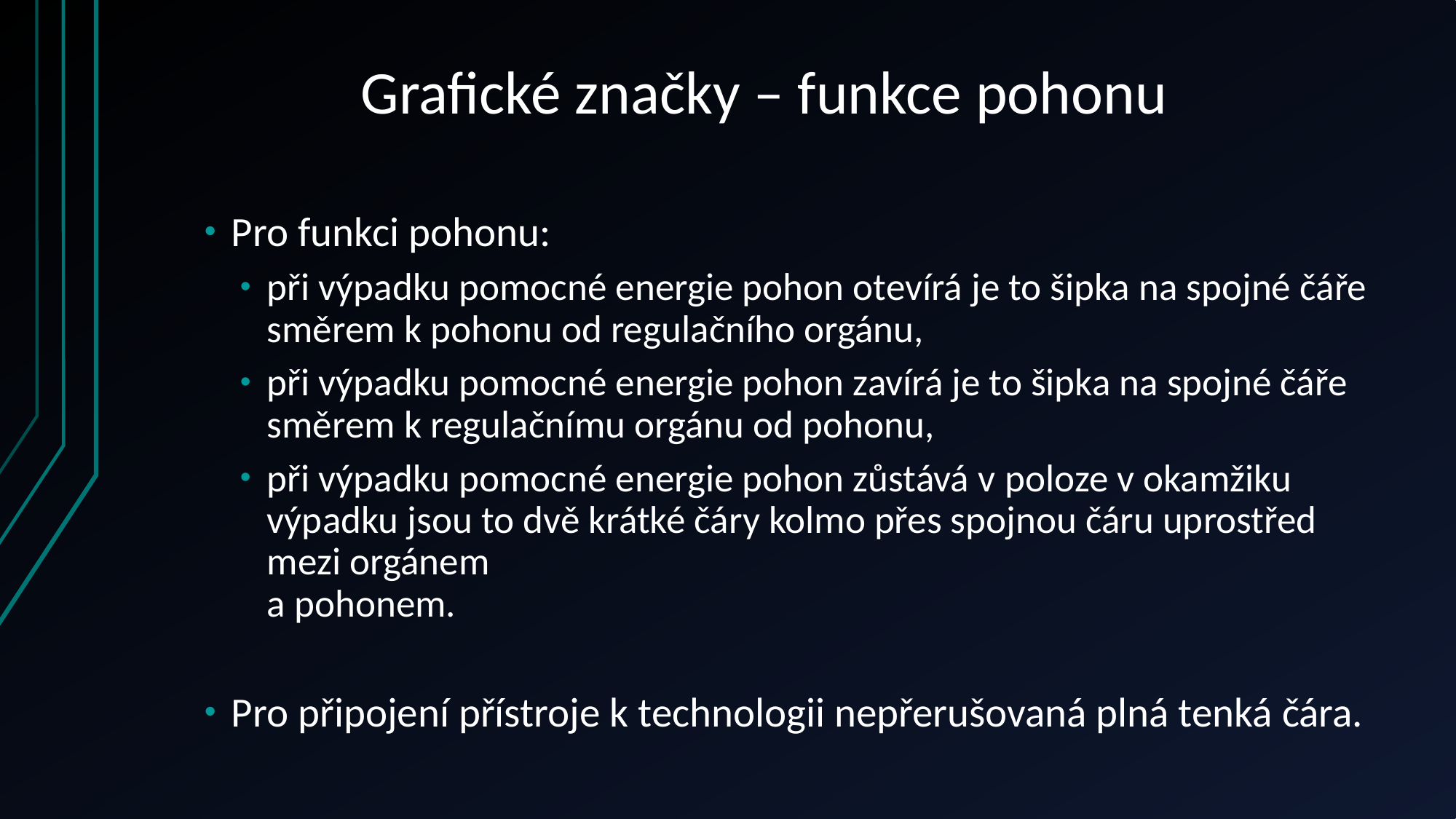

# Grafické značky – funkce pohonu
Pro funkci pohonu:
při výpadku pomocné energie pohon otevírá je to šipka na spojné čáře směrem k pohonu od regulačního orgánu,
při výpadku pomocné energie pohon zavírá je to šipka na spojné čáře směrem k regulačnímu orgánu od pohonu,
při výpadku pomocné energie pohon zůstává v poloze v okamžiku výpadku jsou to dvě krátké čáry kolmo přes spojnou čáru uprostřed mezi orgánem
a pohonem.

Pro připojení přístroje k technologii nepřerušovaná plná tenká čára.